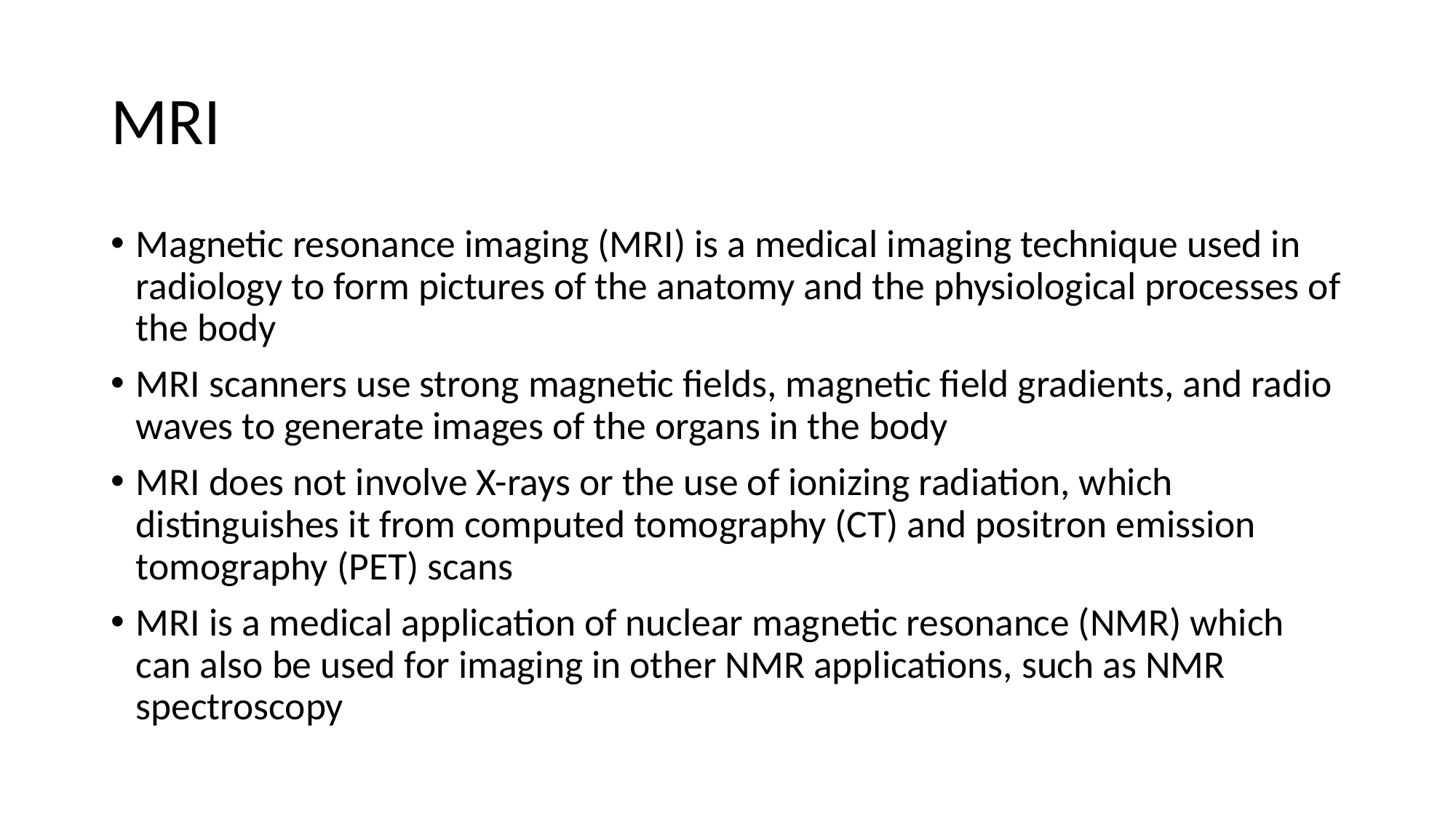

# MRI
Magnetic resonance imaging (MRI) is a medical imaging technique used in radiology to form pictures of the anatomy and the physiological processes of the body
MRI scanners use strong magnetic fields, magnetic field gradients, and radio waves to generate images of the organs in the body
MRI does not involve X-rays or the use of ionizing radiation, which distinguishes it from computed tomography (CT) and positron emission tomography (PET) scans
MRI is a medical application of nuclear magnetic resonance (NMR) which can also be used for imaging in other NMR applications, such as NMR spectroscopy